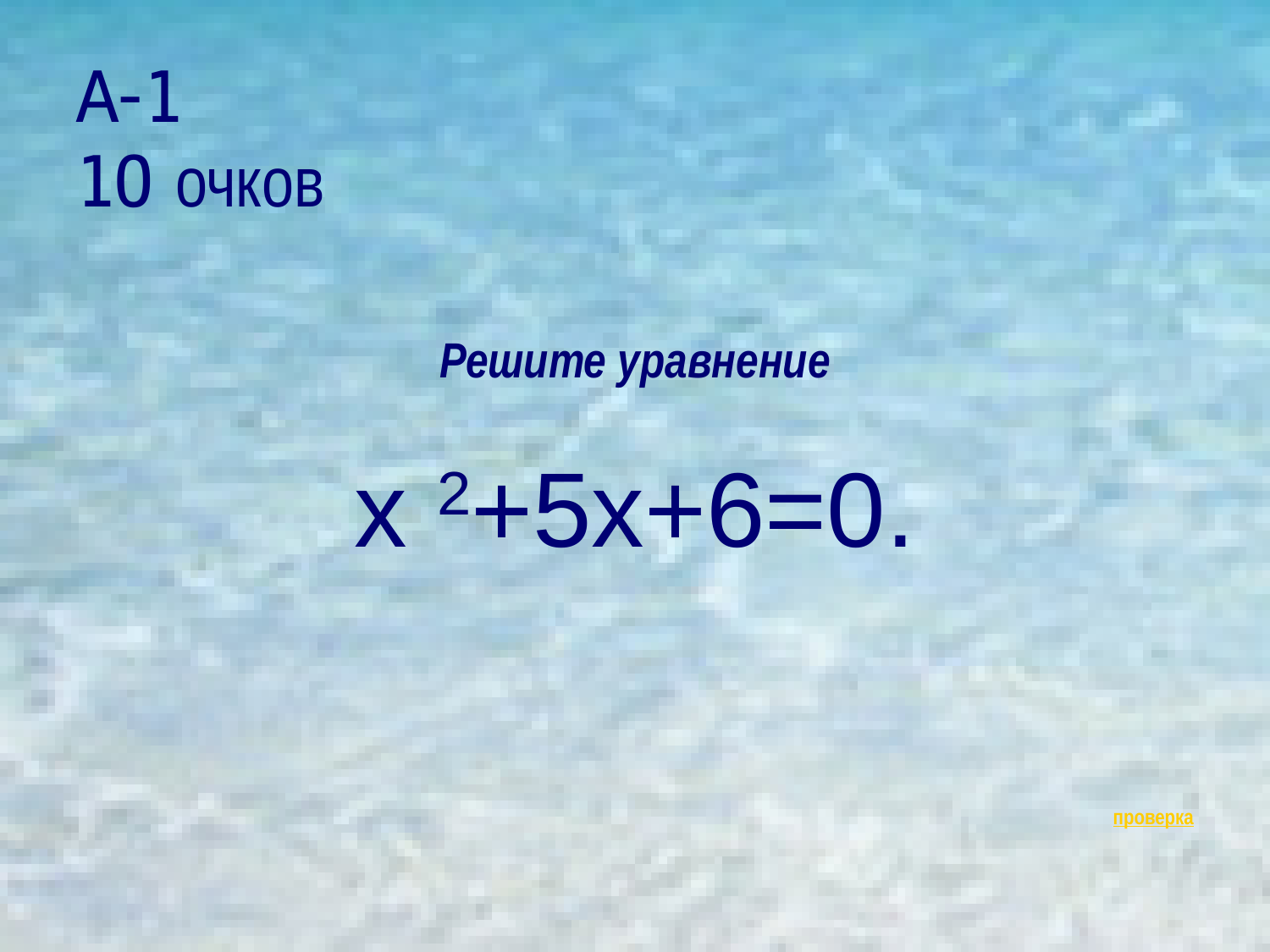

# А-1 10 очков

Решите уравнение

х 2+5х+6=0.

проверка